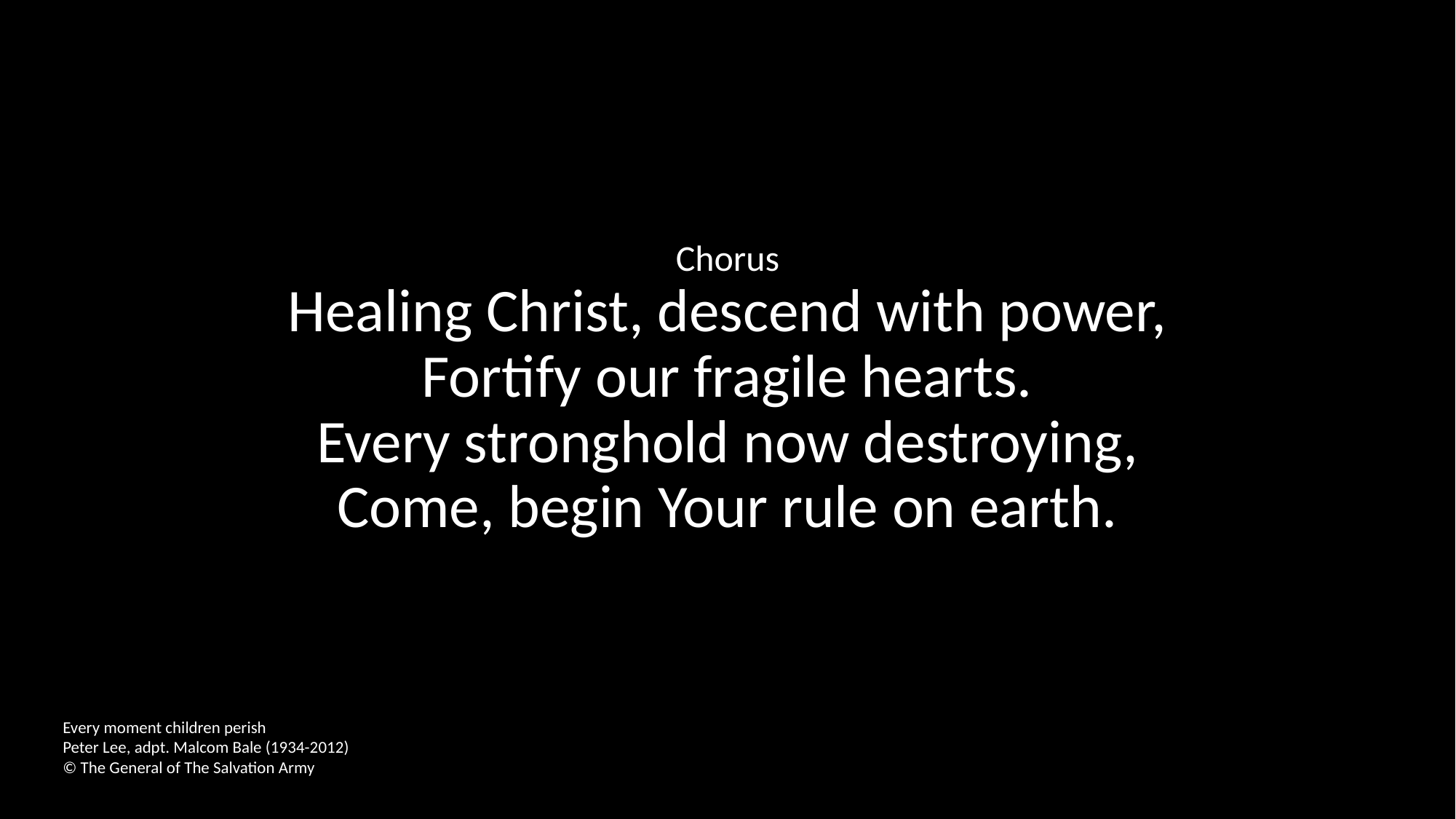

Chorus
Healing Christ, descend with power,
Fortify our fragile hearts.
Every stronghold now destroying,
Come, begin Your rule on earth.
Every moment children perish
Peter Lee, adpt. Malcom Bale (1934-2012)
© The General of The Salvation Army